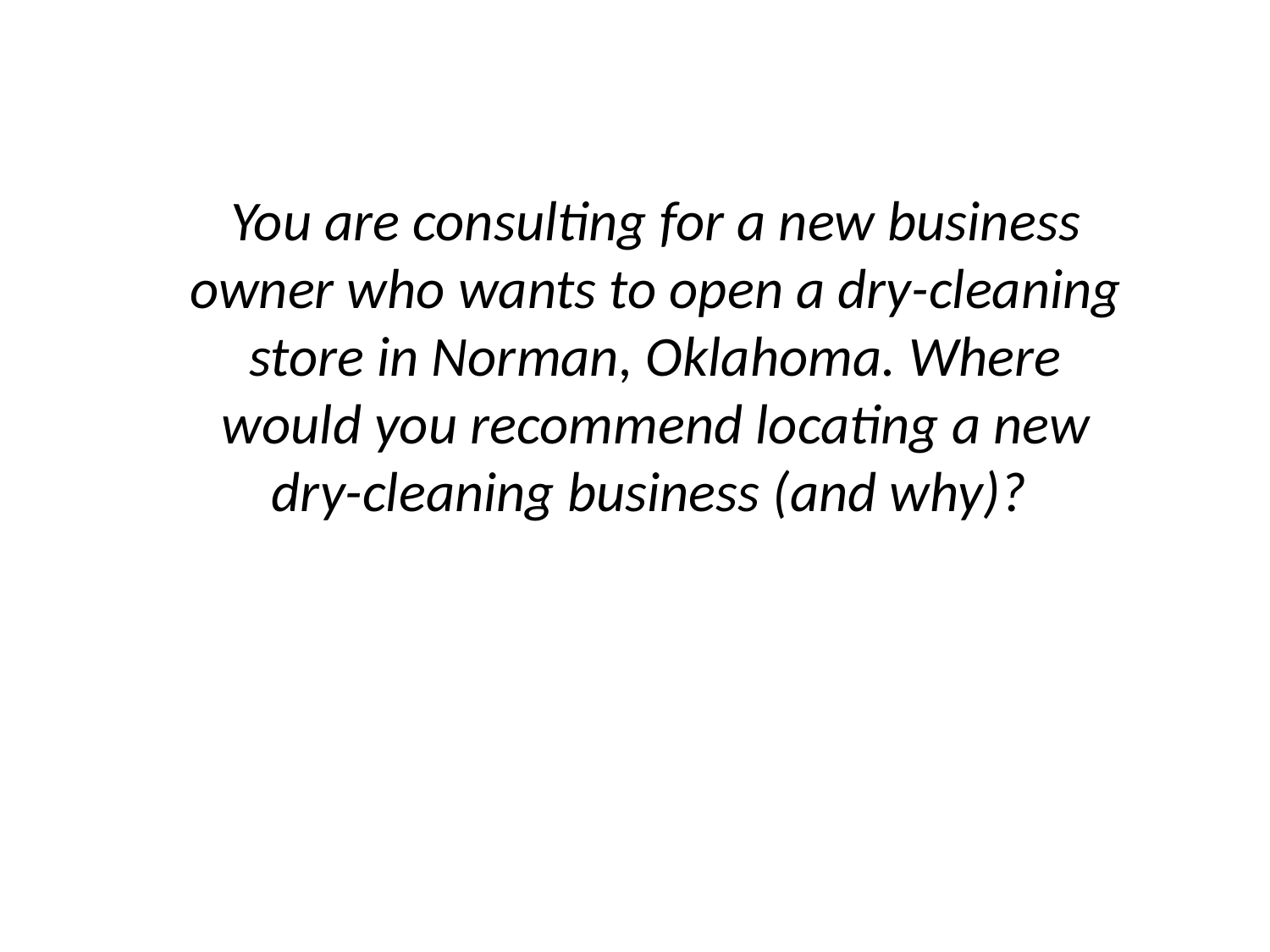

You are consulting for a new business owner who wants to open a dry-cleaning store in Norman, Oklahoma. Where would you recommend locating a new dry-cleaning business (and why)?